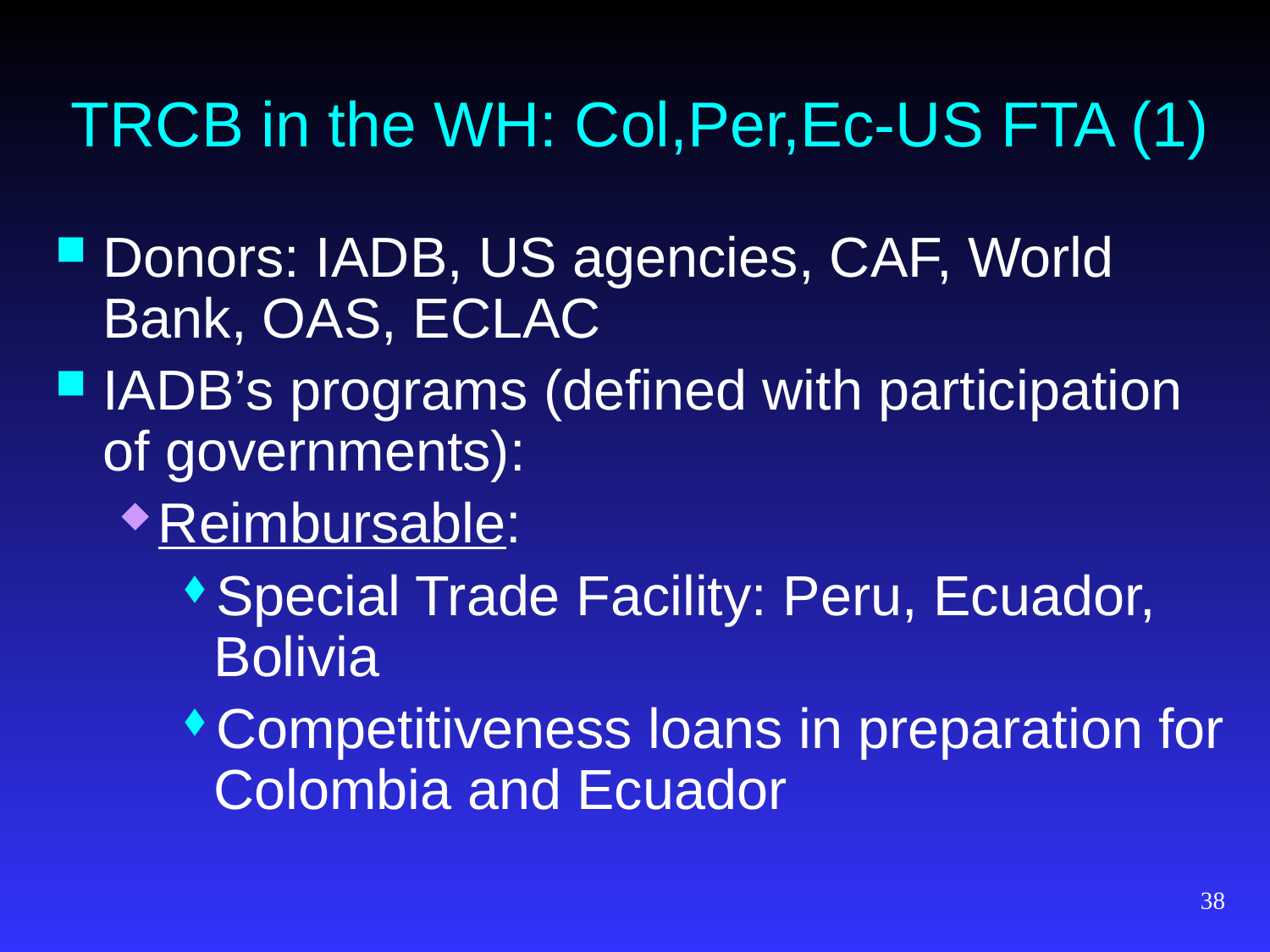

# TRCB in the WH: Col,Per,Ec-US FTA (1)
Donors: IADB, US agencies, CAF, World Bank, OAS, ECLAC
IADB’s programs (defined with participation of governments):
Reimbursable:
Special Trade Facility: Peru, Ecuador, Bolivia
Competitiveness loans in preparation for Colombia and Ecuador

38